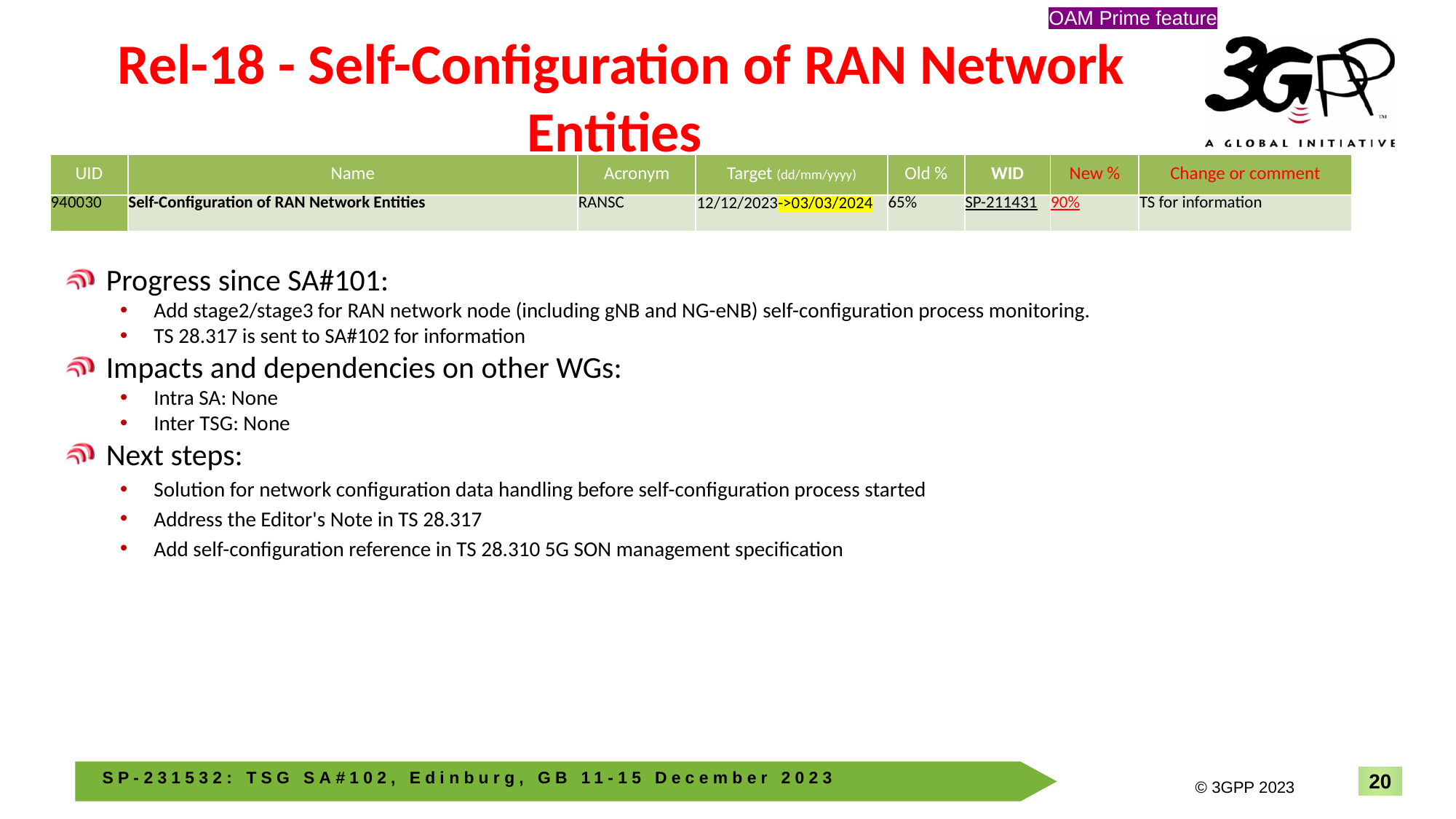

OAM Prime feature
# Rel-18 - Self-Configuration of RAN Network Entities
| UID | Name | Acronym | Target (dd/mm/yyyy) | Old % | WID | New % | Change or comment |
| --- | --- | --- | --- | --- | --- | --- | --- |
| 940030 | Self-Configuration of RAN Network Entities | RANSC | 12/12/2023->03/03/2024 | 65% | SP-211431 | 90% | TS for information |
Progress since SA#101:
Add stage2/stage3 for RAN network node (including gNB and NG-eNB) self-configuration process monitoring.
TS 28.317 is sent to SA#102 for information
Impacts and dependencies on other WGs:
Intra SA: None
Inter TSG: None
Next steps:
Solution for network configuration data handling before self-configuration process started
Address the Editor's Note in TS 28.317
Add self-configuration reference in TS 28.310 5G SON management specification